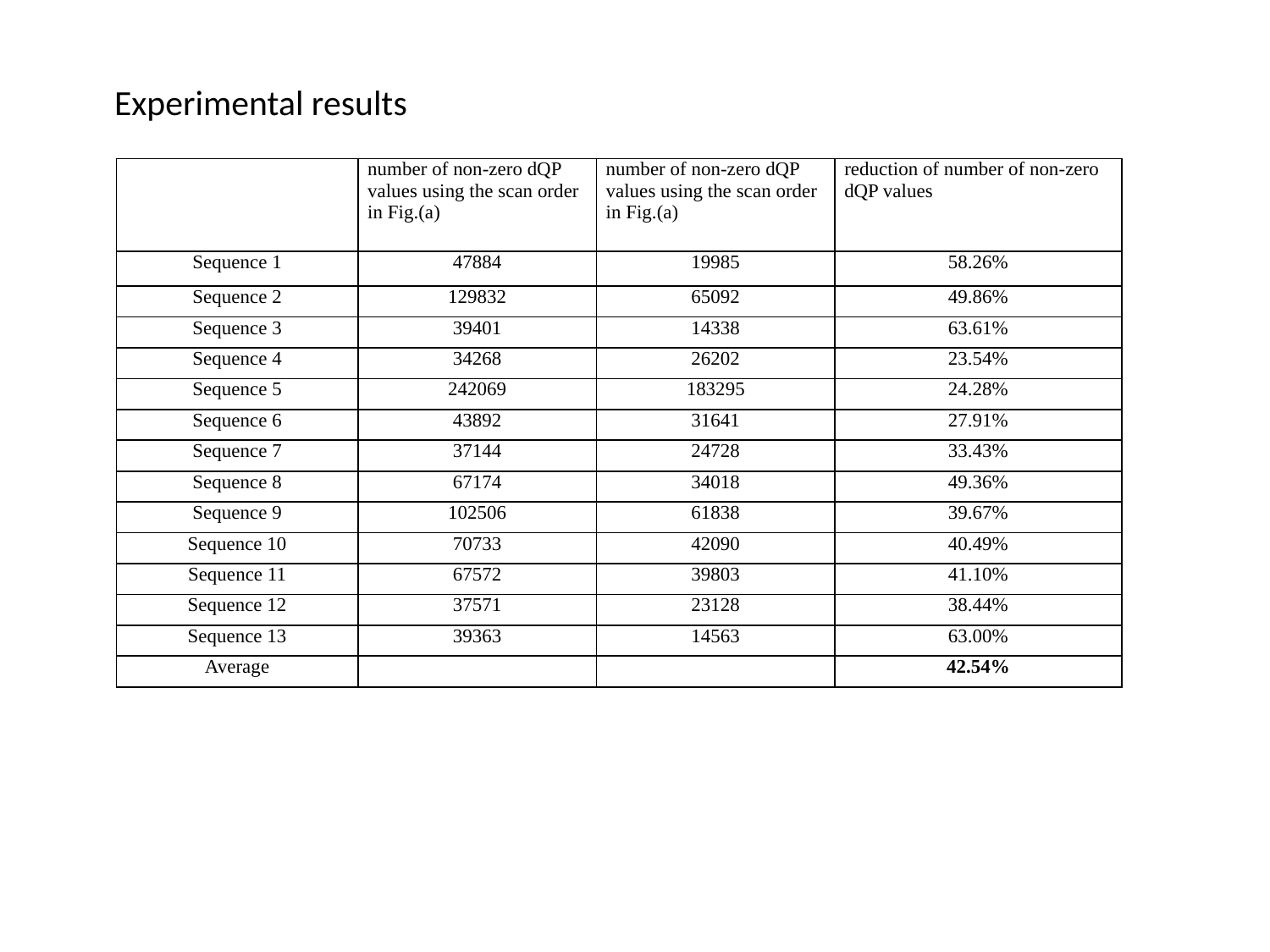

Experimental results
|  | number of non-zero dQP values using the scan order in Fig.(a) | number of non-zero dQP values using the scan order in Fig.(a) | reduction of number of non-zero dQP values |
| --- | --- | --- | --- |
| Sequence 1 | 47884 | 19985 | 58.26% |
| Sequence 2 | 129832 | 65092 | 49.86% |
| Sequence 3 | 39401 | 14338 | 63.61% |
| Sequence 4 | 34268 | 26202 | 23.54% |
| Sequence 5 | 242069 | 183295 | 24.28% |
| Sequence 6 | 43892 | 31641 | 27.91% |
| Sequence 7 | 37144 | 24728 | 33.43% |
| Sequence 8 | 67174 | 34018 | 49.36% |
| Sequence 9 | 102506 | 61838 | 39.67% |
| Sequence 10 | 70733 | 42090 | 40.49% |
| Sequence 11 | 67572 | 39803 | 41.10% |
| Sequence 12 | 37571 | 23128 | 38.44% |
| Sequence 13 | 39363 | 14563 | 63.00% |
| Average |  |  | 42.54% |